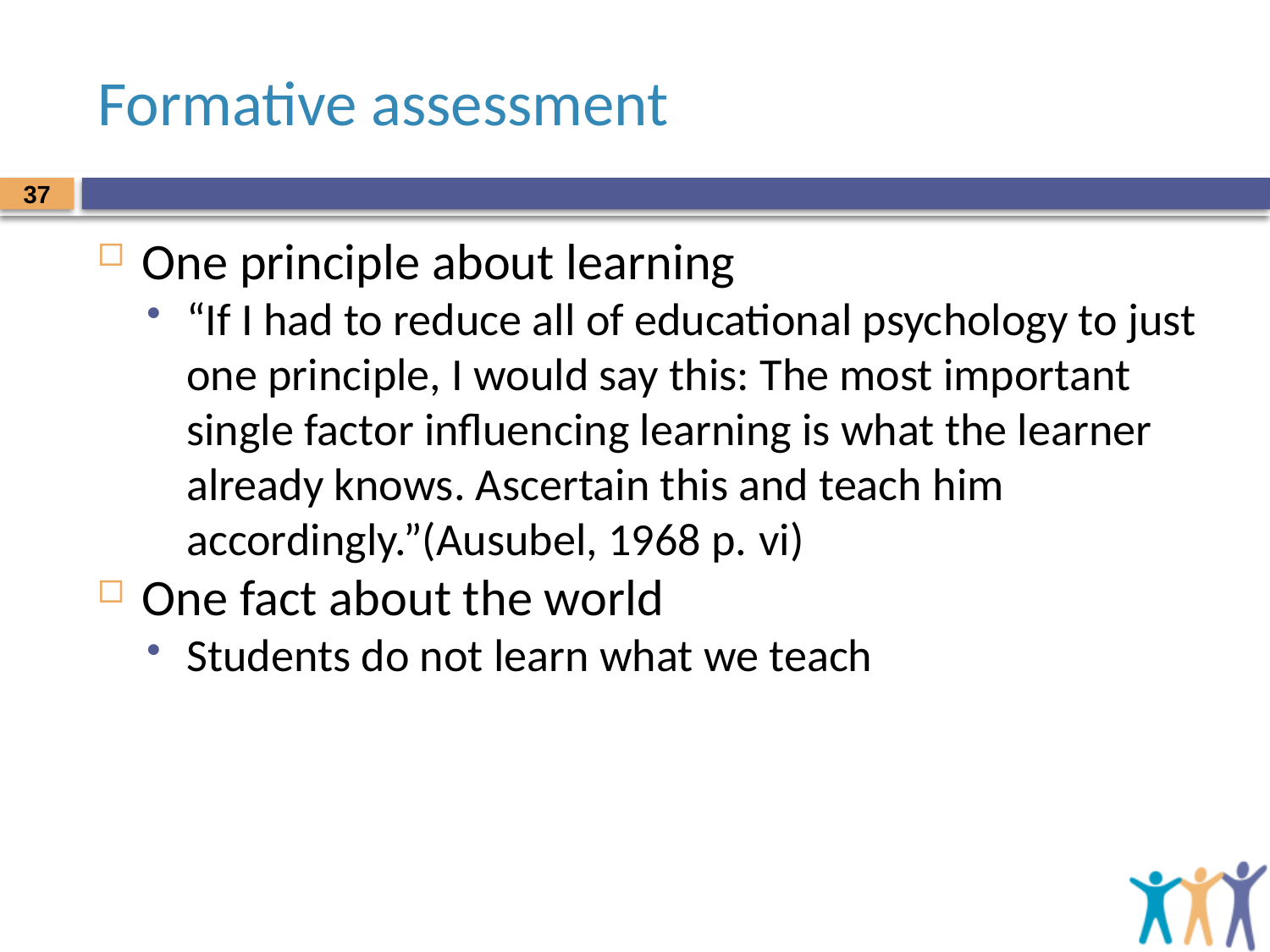

# Formative assessment
37
One principle about learning
“If I had to reduce all of educational psychology to just one principle, I would say this: The most important single factor influencing learning is what the learner already knows. Ascertain this and teach him accordingly.”(Ausubel, 1968 p. vi)
One fact about the world
Students do not learn what we teach